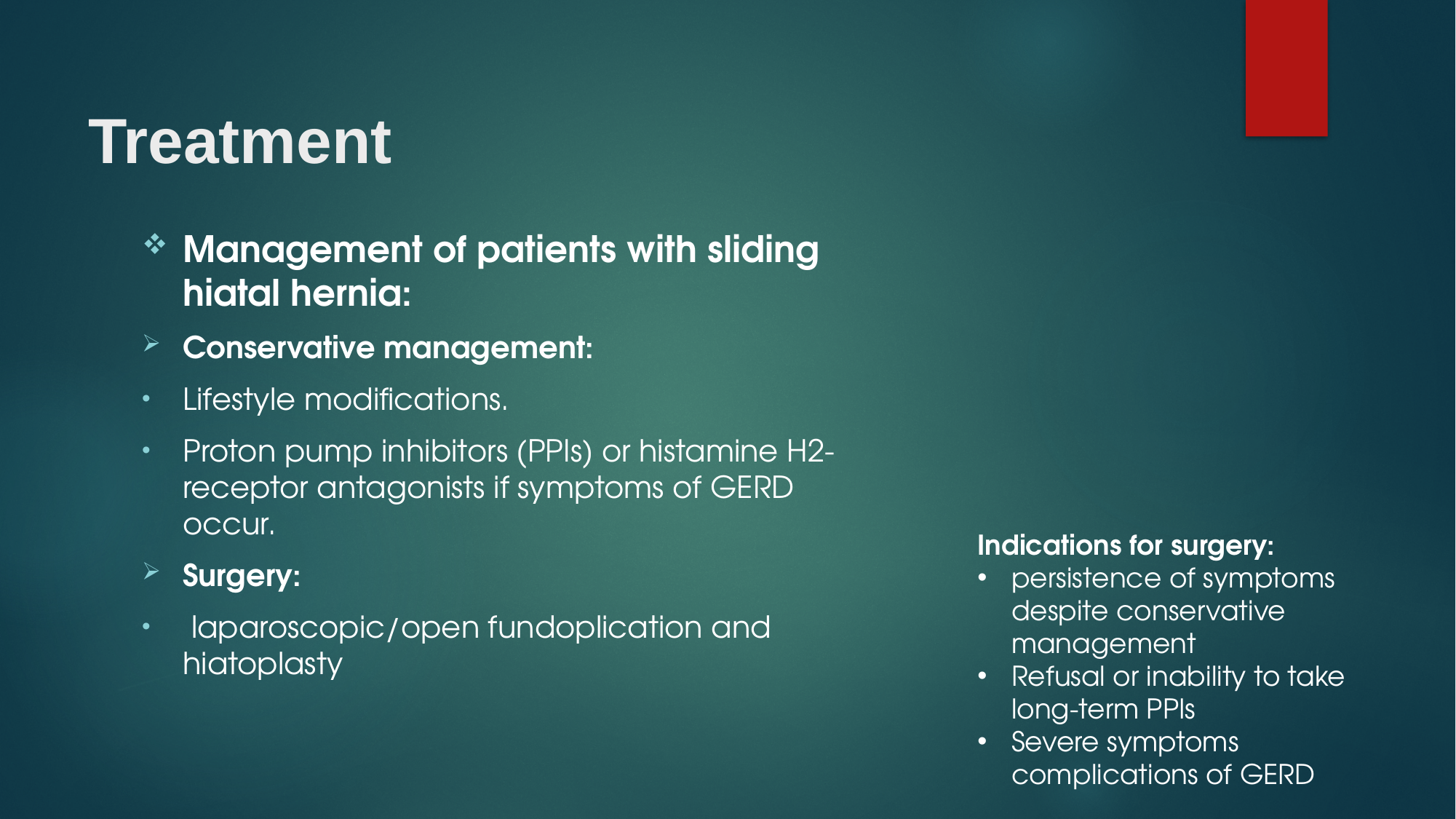

# Treatment
Management of patients with sliding hiatal hernia:
Conservative management:
Lifestyle modifications.
Proton pump inhibitors (PPIs) or histamine H2-receptor antagonists if symptoms of GERD occur.
Surgery:
 laparoscopic/open fundoplication and hiatoplasty
Indications for surgery:
persistence of symptoms despite conservative management
Refusal or inability to take long-term PPIs
Severe symptoms complications of GERD